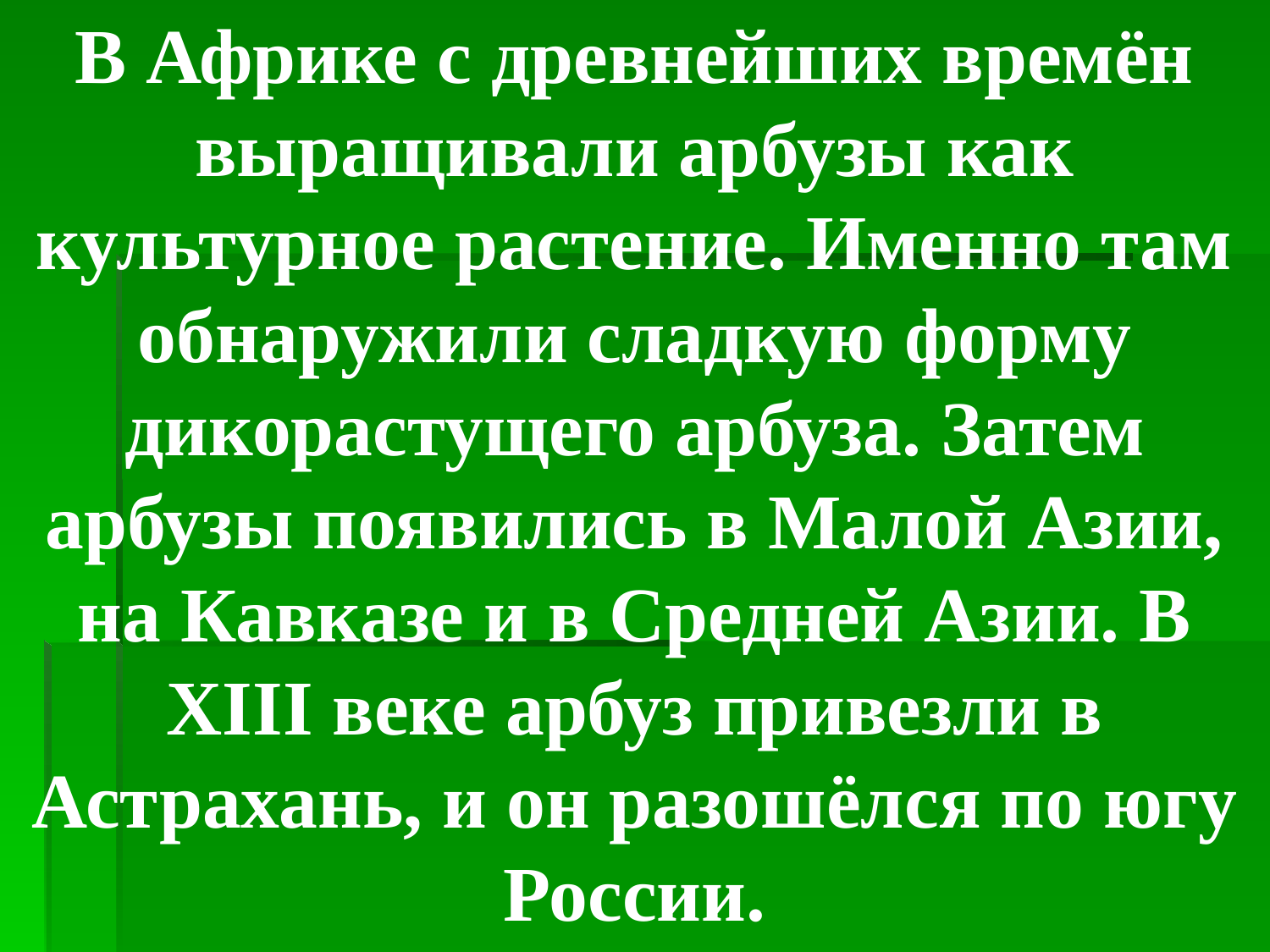

В Африке с древнейших времён выращивали арбузы как культурное растение. Именно там обнаружили сладкую форму дикорастущего арбуза. Затем арбузы появились в Малой Азии, на Кавказе и в Средней Азии. В XIII веке арбуз привезли в Астрахань, и он разошёлся по югу России.